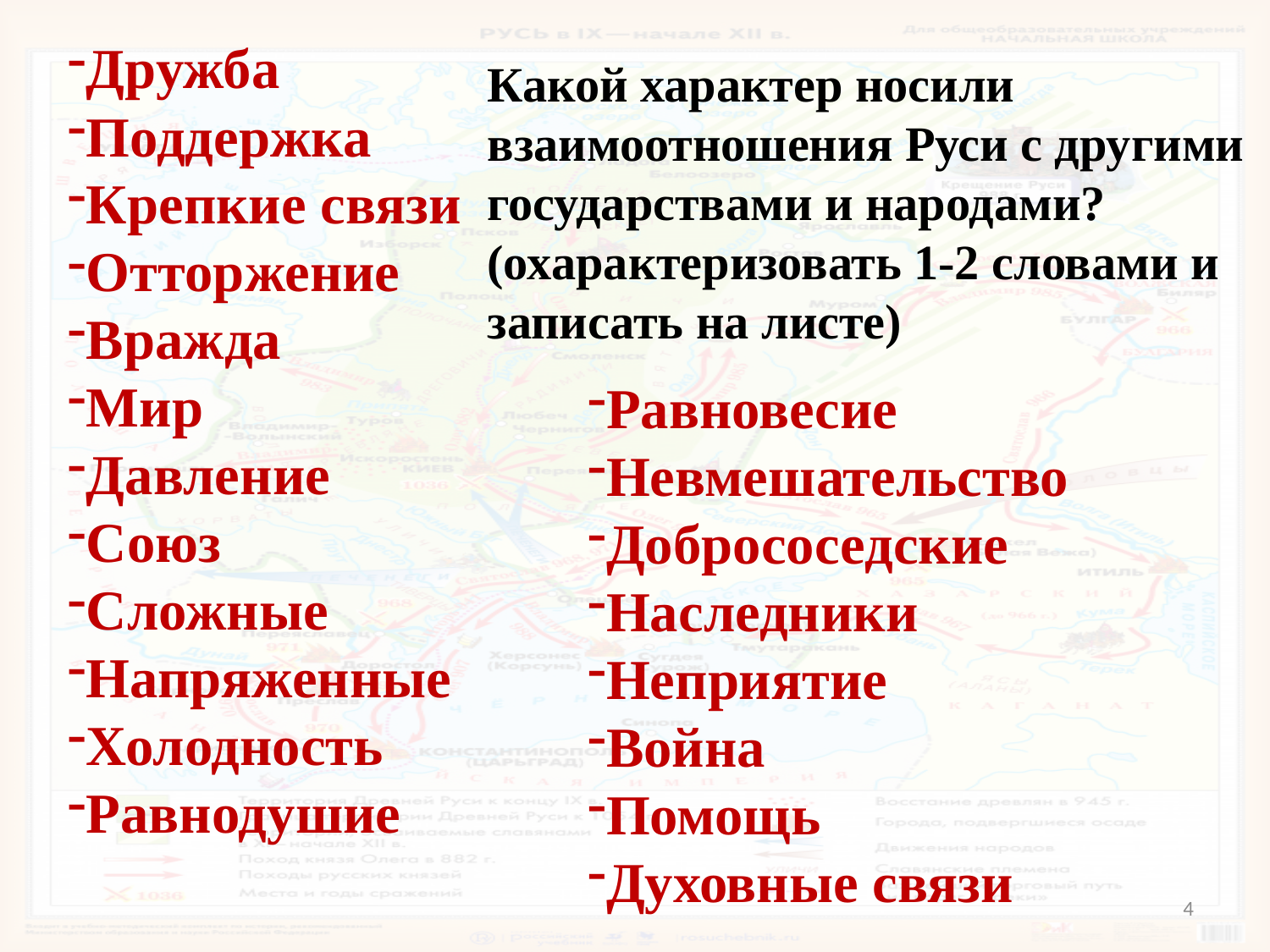

Дружба
Поддержка
Крепкие связи
Отторжение
Вражда
Мир
Давление
Союз
Сложные
Напряженные
Холодность
Равнодушие

Какой характер носили взаимоотношения Руси с другими государствами и народами? (охарактеризовать 1-2 словами и записать на листе)
Равновесие
Невмешательство
Добрососедские
Наследники
Неприятие
Война
Помощь
Духовные связи

4